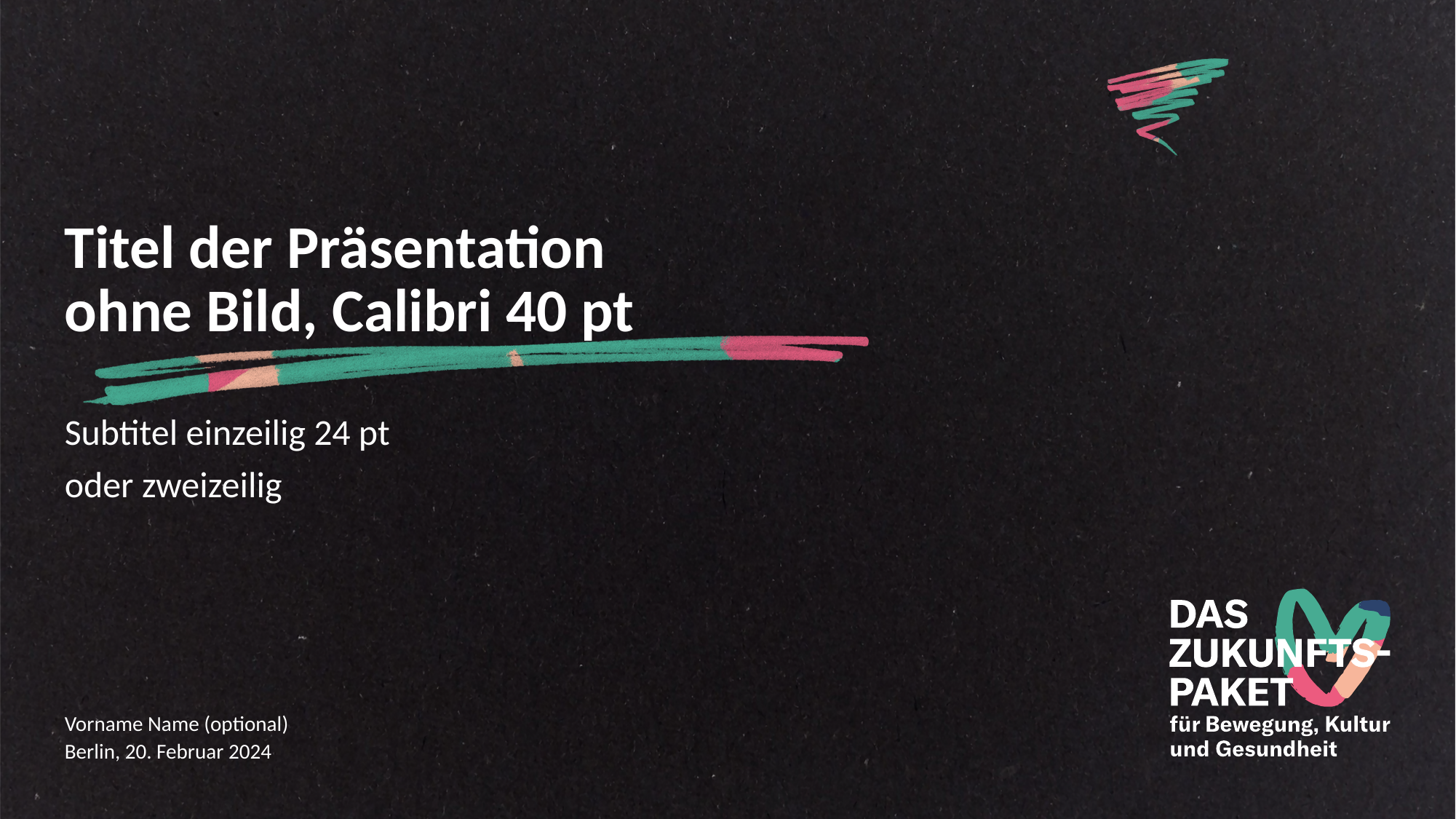

# Titel der Präsentation ohne Bild, Calibri 40 pt
Subtitel einzeilig 24 pt
oder zweizeilig
Vorname Name (optional)
Berlin, 20. Februar 2024